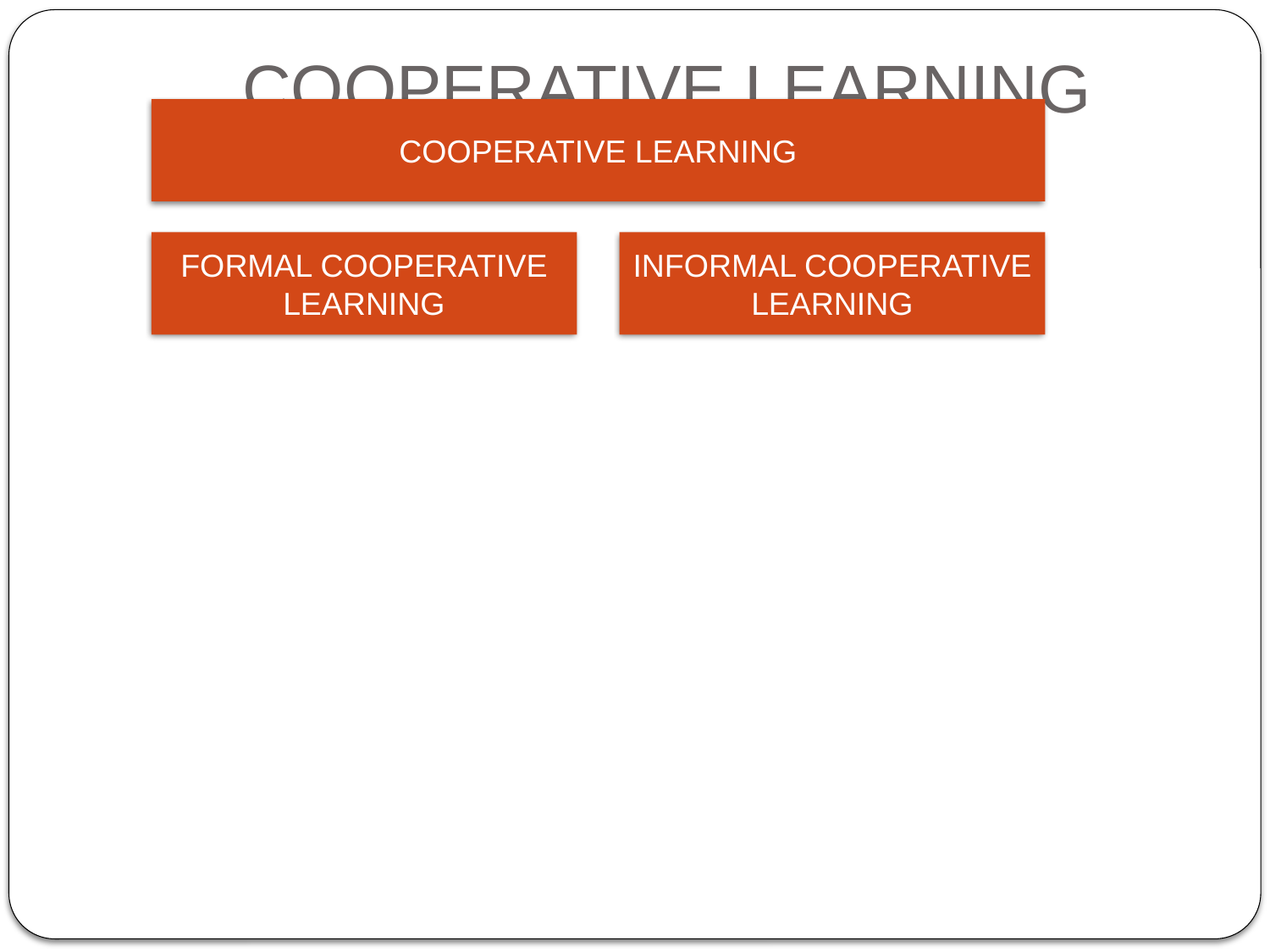

# COOPERATIVE LEARNING
COOPERATIVE LEARNING
FORMAL COOPERATIVE LEARNING
INFORMAL COOPERATIVE LEARNING